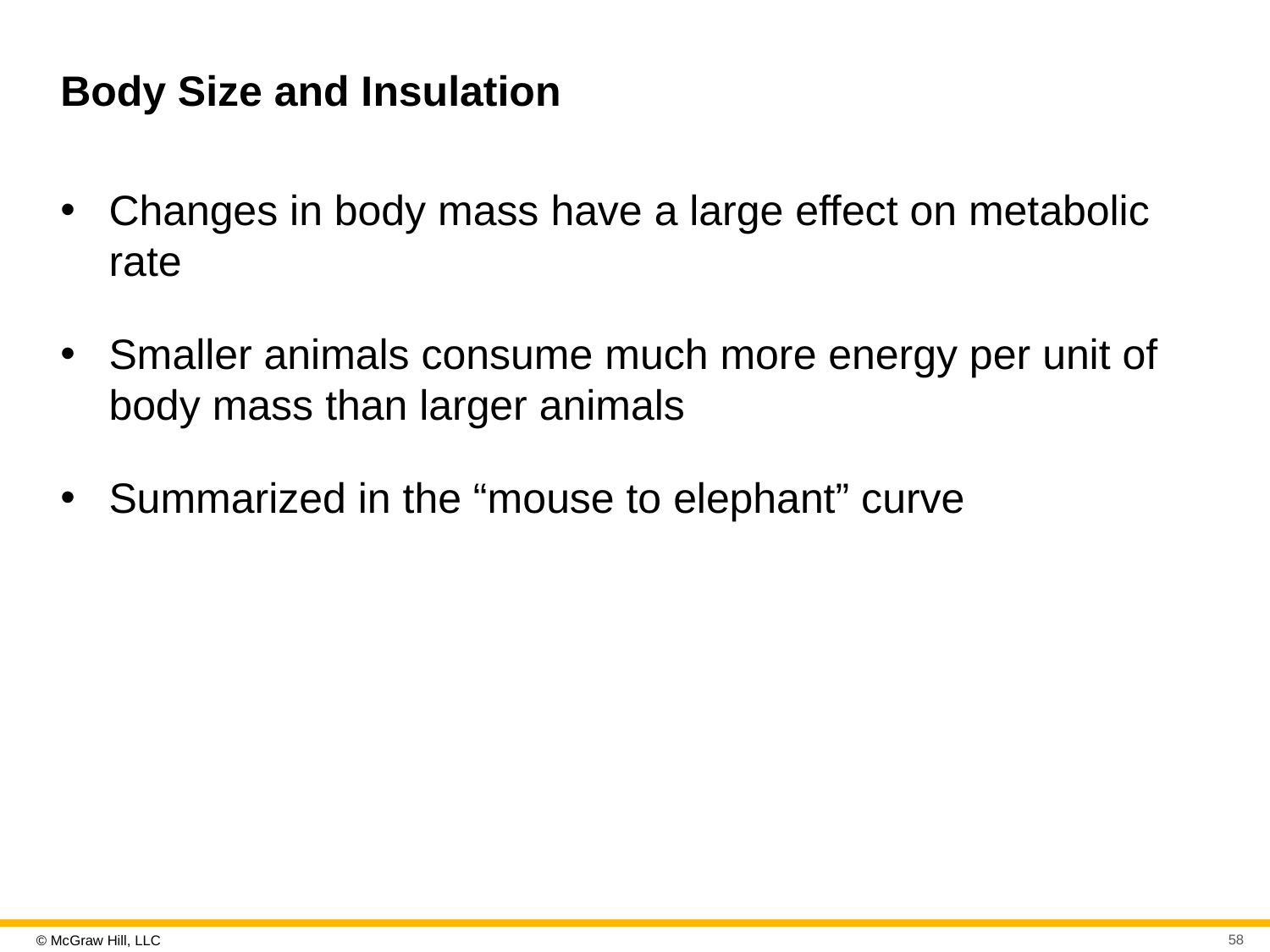

# Body Size and Insulation
Changes in body mass have a large effect on metabolic rate
Smaller animals consume much more energy per unit of body mass than larger animals
Summarized in the “mouse to elephant” curve
58